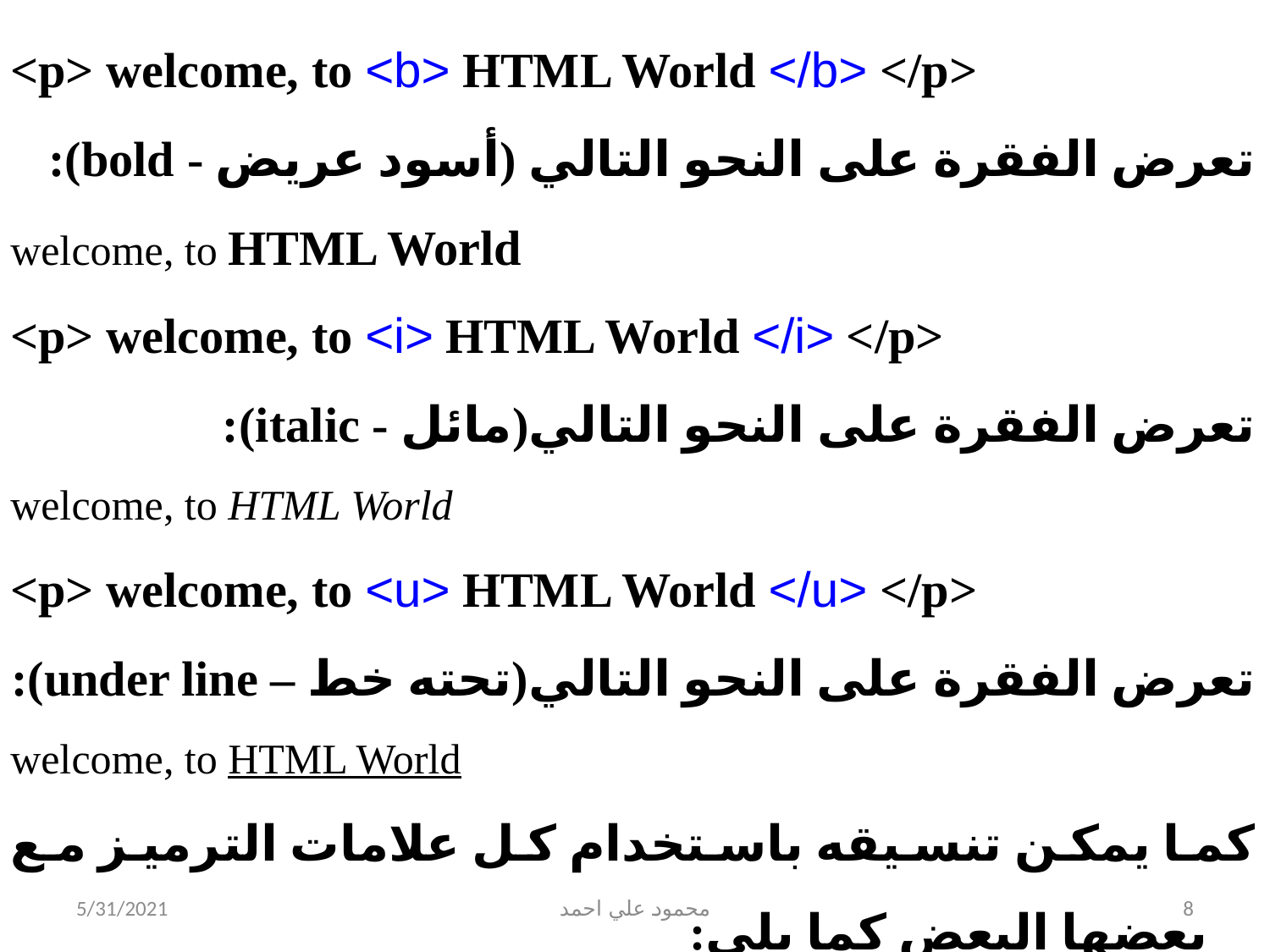

<p> welcome, to <b> HTML World </b> </p>
تعرض الفقرة على النحو التالي (أسود عريض - bold):
welcome, to HTML World
<p> welcome, to <i> HTML World </i> </p>
تعرض الفقرة على النحو التالي(مائل - italic):
welcome, to HTML World
<p> welcome, to <u> HTML World </u> </p>
تعرض الفقرة على النحو التالي(تحته خط – under line):
welcome, to HTML World
كما يمكن تنسيقه باستخدام كل علامات الترميز مع بعضها البعض كما يلي:

5/31/2021
محمود علي احمد
8